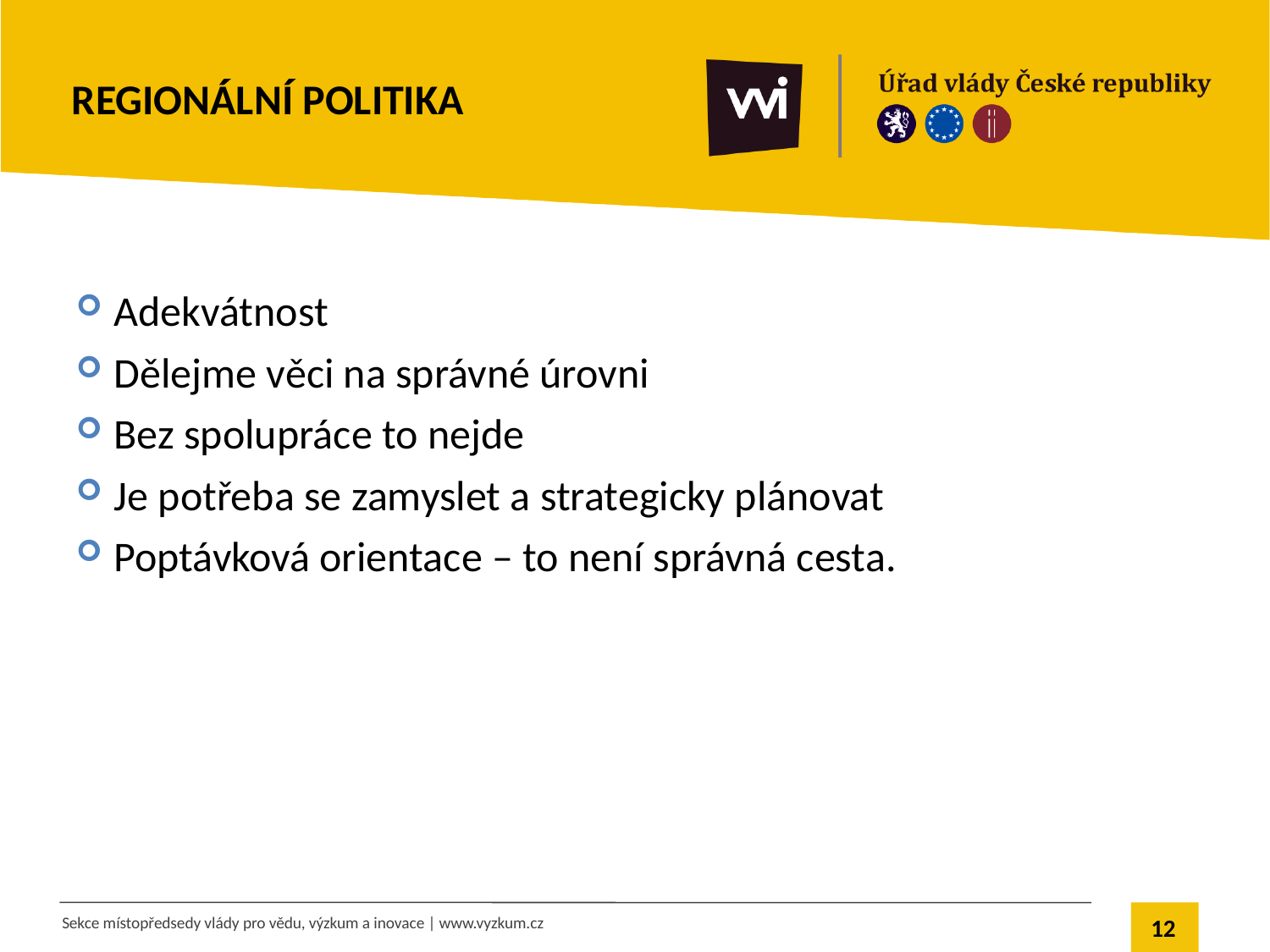

# Regionální politika
Adekvátnost
Dělejme věci na správné úrovni
Bez spolupráce to nejde
Je potřeba se zamyslet a strategicky plánovat
Poptávková orientace – to není správná cesta.
12